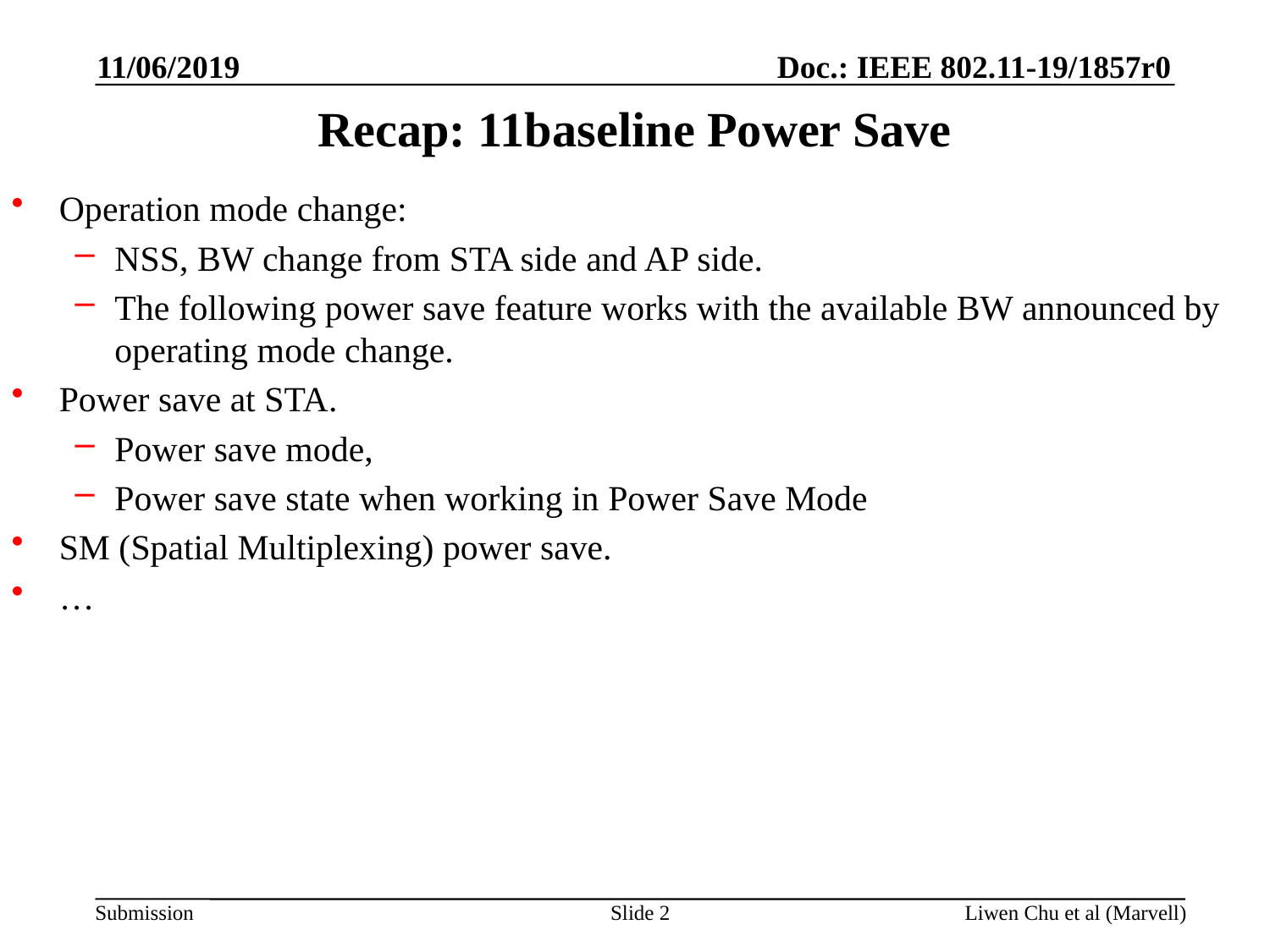

11/06/2019
# Recap: 11baseline Power Save
Operation mode change:
NSS, BW change from STA side and AP side.
The following power save feature works with the available BW announced by operating mode change.
Power save at STA.
Power save mode,
Power save state when working in Power Save Mode
SM (Spatial Multiplexing) power save.
…

Slide 2
Liwen Chu et al (Marvell)